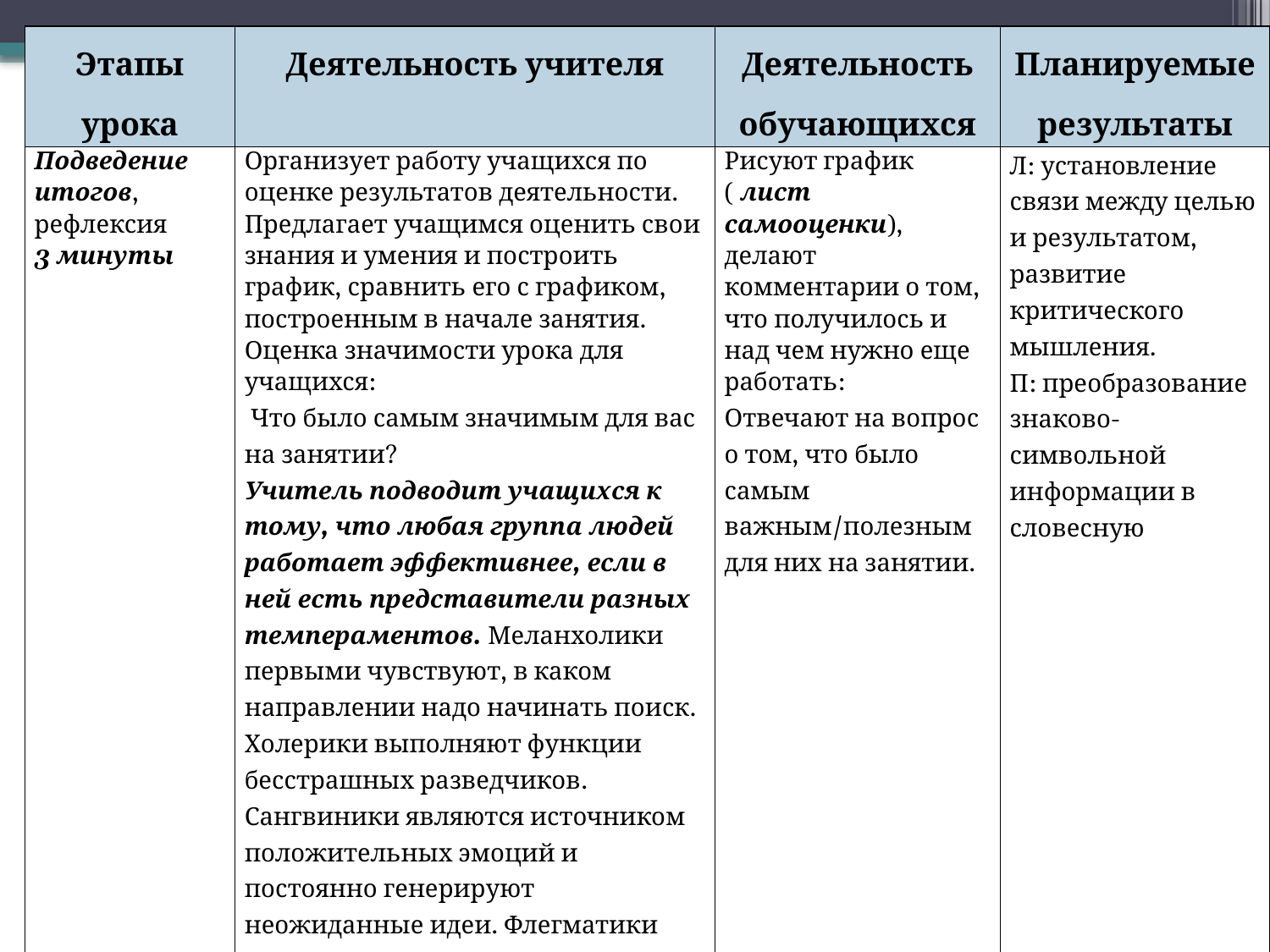

| Этапы урока | Деятельность учителя | Деятельность обучающихся | Планируемые результаты |
| --- | --- | --- | --- |
| Подведение итогов, рефлексия 3 минуты | Организует работу учащихся по оценке результатов деятельности. Предлагает учащимся оценить свои знания и умения и построить график, сравнить его с графиком, построенным в начале занятия. Оценка значимости урока для учащихся: Что было самым значимым для вас на занятии? Учитель подводит учащихся к тому, что любая группа людей работает эффективнее, если в ней есть представители разных темпераментов. Меланхолики первыми чувствуют, в каком направлении надо начинать поиск. Холерики выполняют функции бесстрашных разведчиков. Сангвиники являются источником положительных эмоций и постоянно генерируют неожиданные идеи. Флегматики анализируют анализируют информацию и предлагают взвешенное решение. | Рисуют график ( лист самооценки), делают комментарии о том, что получилось и над чем нужно еще работать: Отвечают на вопрос о том, что было самым важным/полезным для них на занятии. | Л: установление связи между целью и результатом, развитие критического мышления. П: преобразование знаково-символьной информации в словесную |